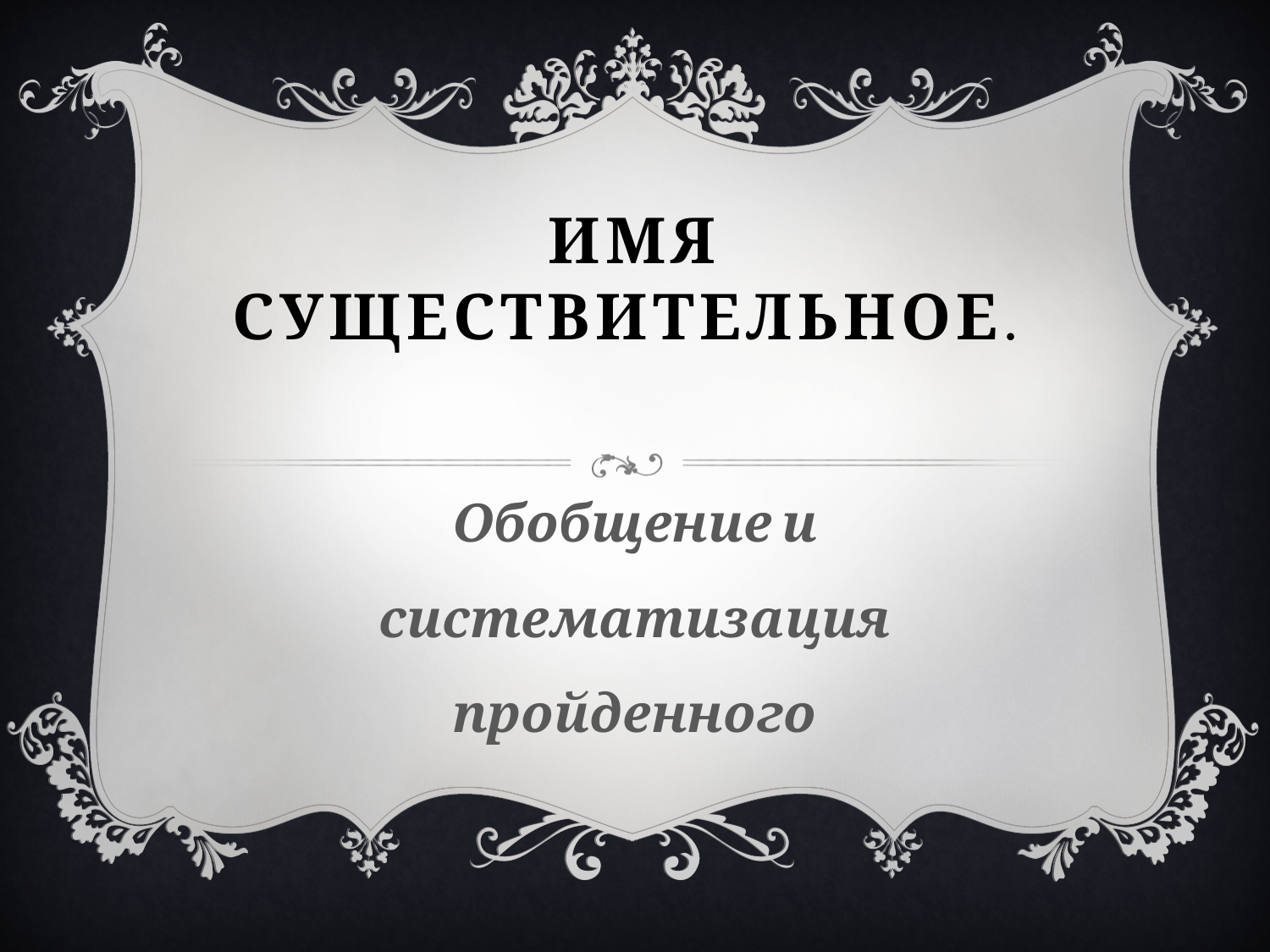

# Имя существительное.
Обобщение и систематизация пройденного